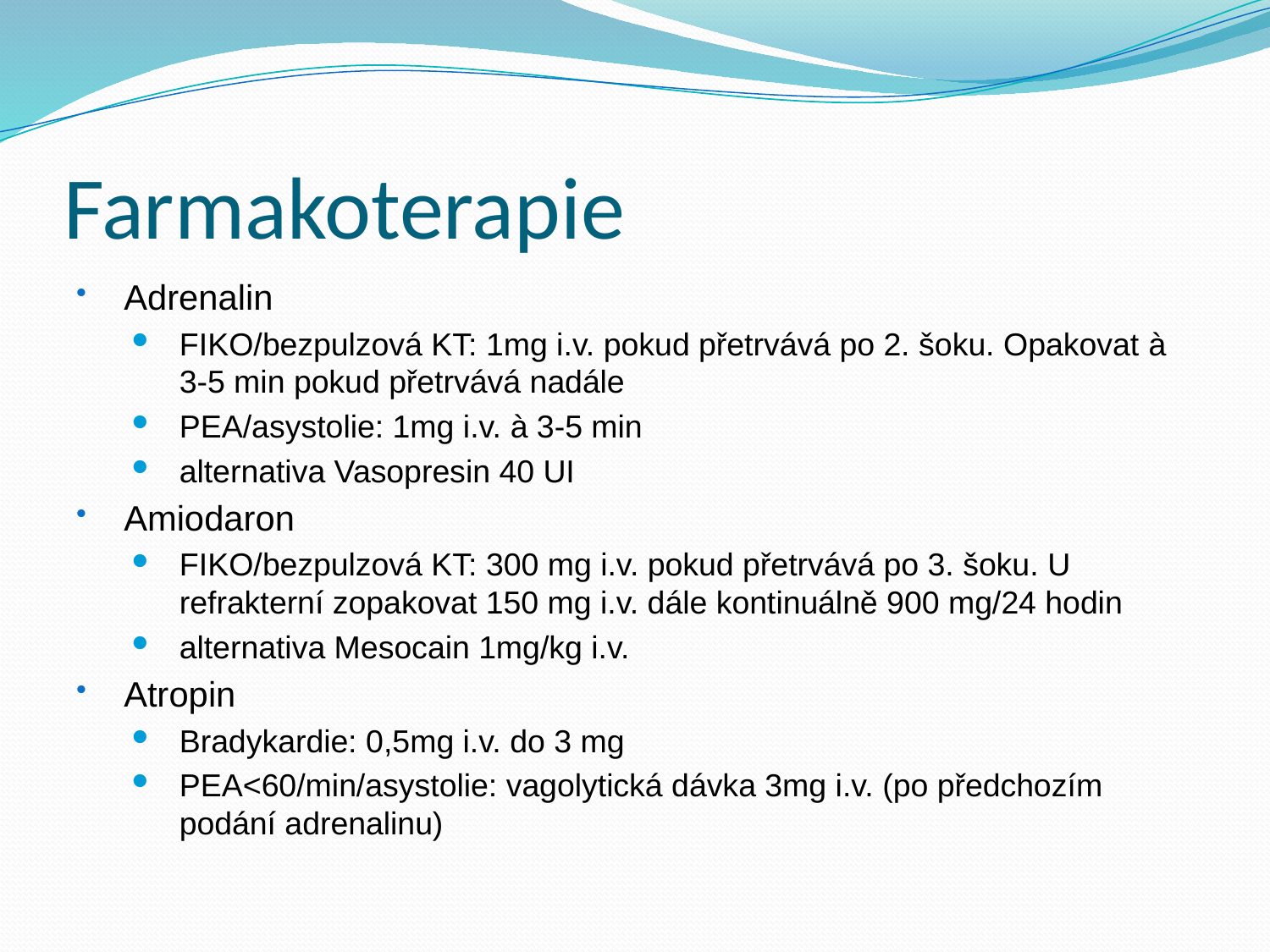

# Farmakoterapie
Adrenalin
FIKO/bezpulzová KT: 1mg i.v. pokud přetrvává po 2. šoku. Opakovat à 3-5 min pokud přetrvává nadále
PEA/asystolie: 1mg i.v. à 3-5 min
alternativa Vasopresin 40 UI
Amiodaron
FIKO/bezpulzová KT: 300 mg i.v. pokud přetrvává po 3. šoku. U refrakterní zopakovat 150 mg i.v. dále kontinuálně 900 mg/24 hodin
alternativa Mesocain 1mg/kg i.v.
Atropin
Bradykardie: 0,5mg i.v. do 3 mg
PEA<60/min/asystolie: vagolytická dávka 3mg i.v. (po předchozím podání adrenalinu)